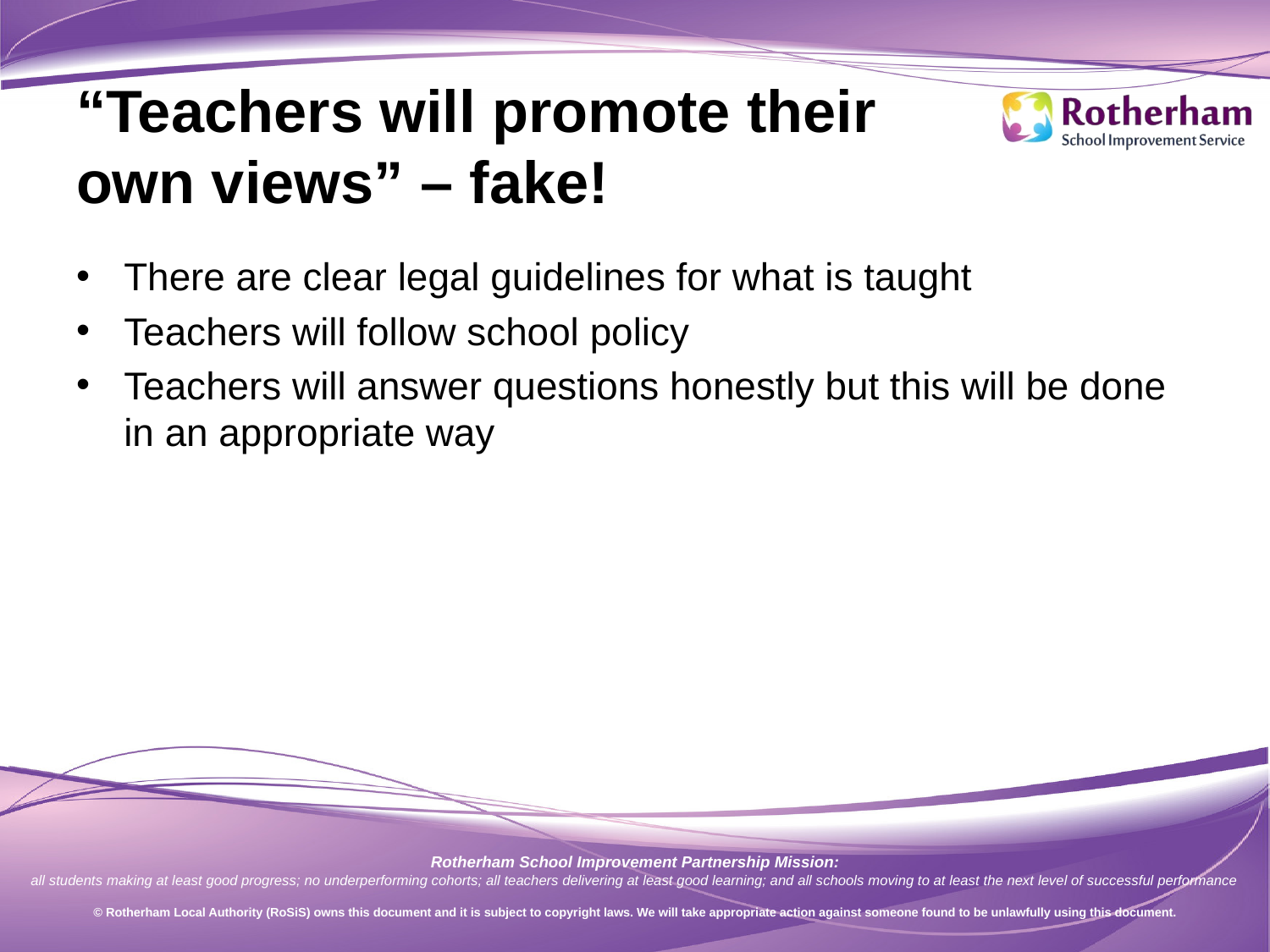

# “Teachers will promote their own views” – fake!
There are clear legal guidelines for what is taught
Teachers will follow school policy
Teachers will answer questions honestly but this will be done in an appropriate way